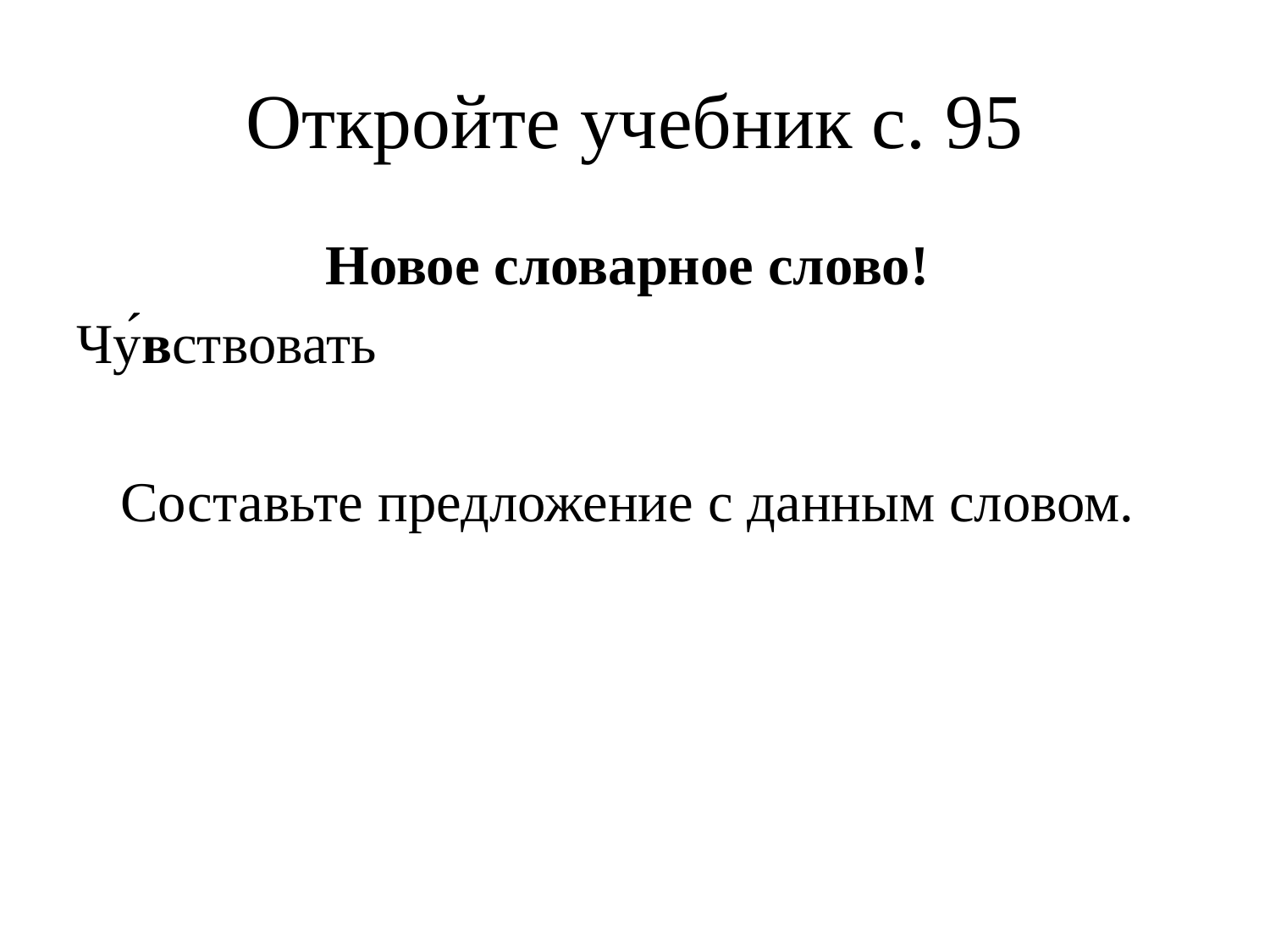

# Откройте учебник с. 95
Новое словарное слово!
Чу́вствовать

Составьте предложение с данным словом.